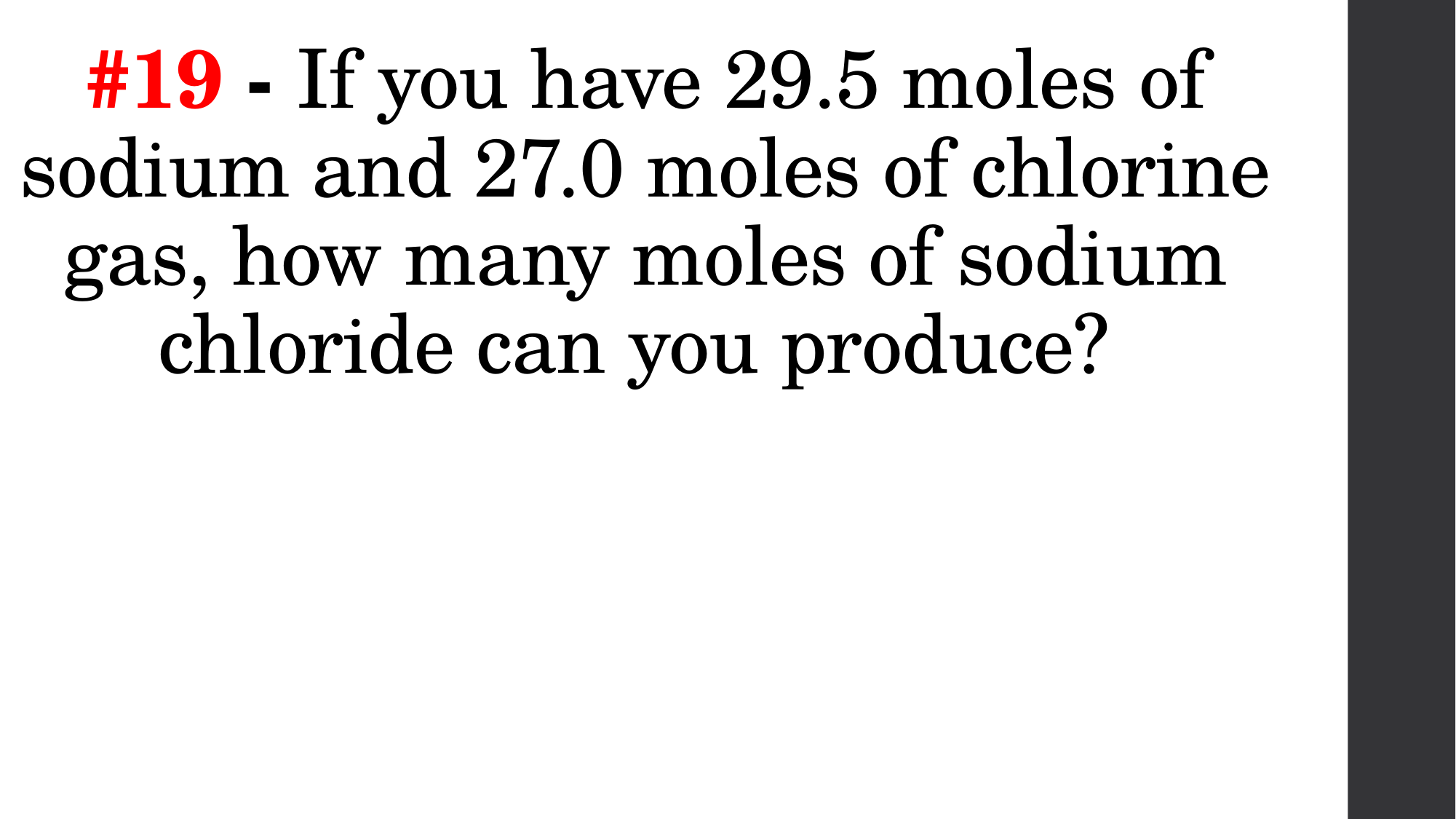

# #19 - If you have 29.5 moles of sodium and 27.0 moles of chlorine gas, how many moles of sodium chloride can you produce?